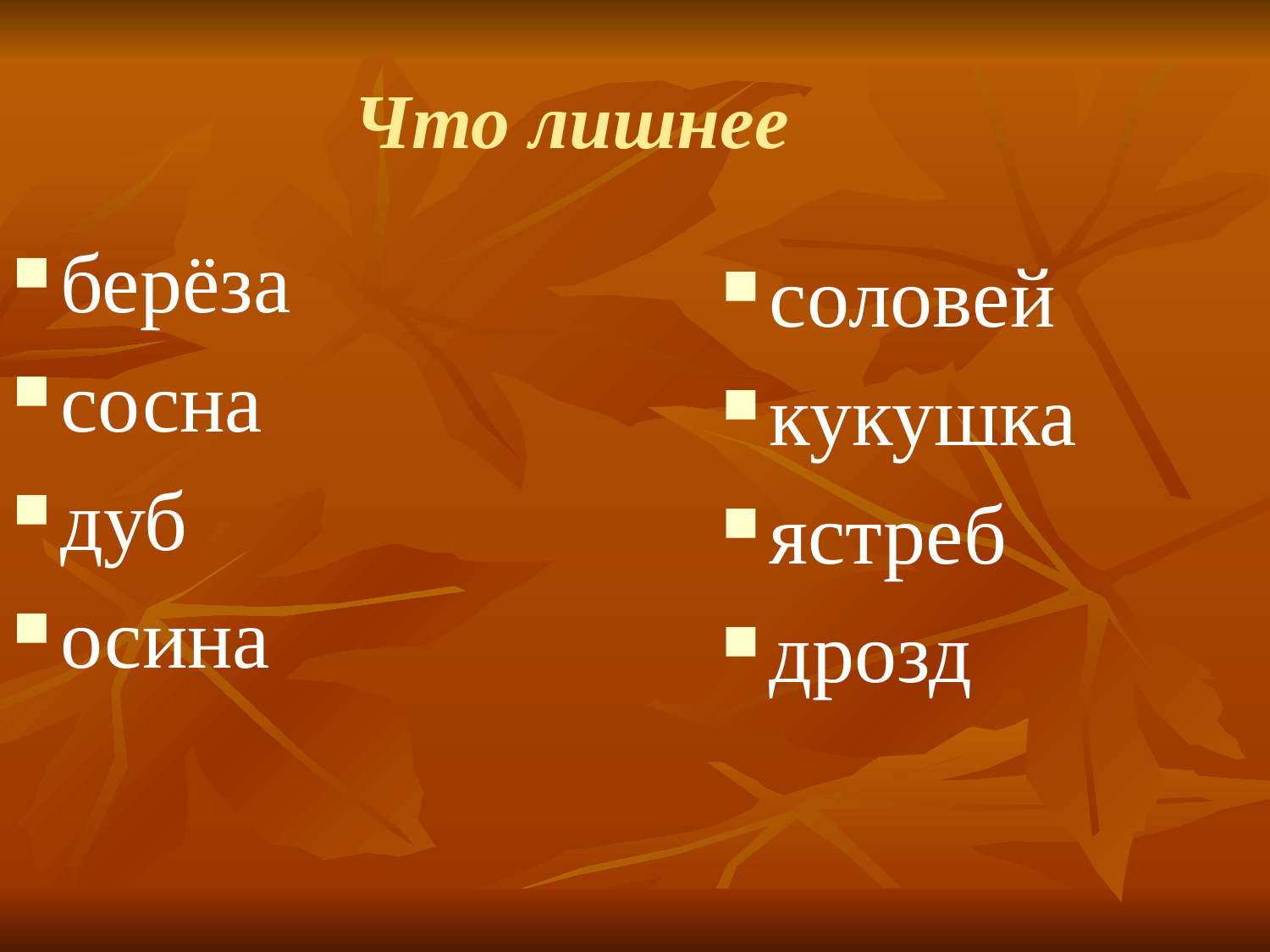

Что лишнее
берёза
сосна
дуб
осина
соловей
кукушка
ястреб
дрозд